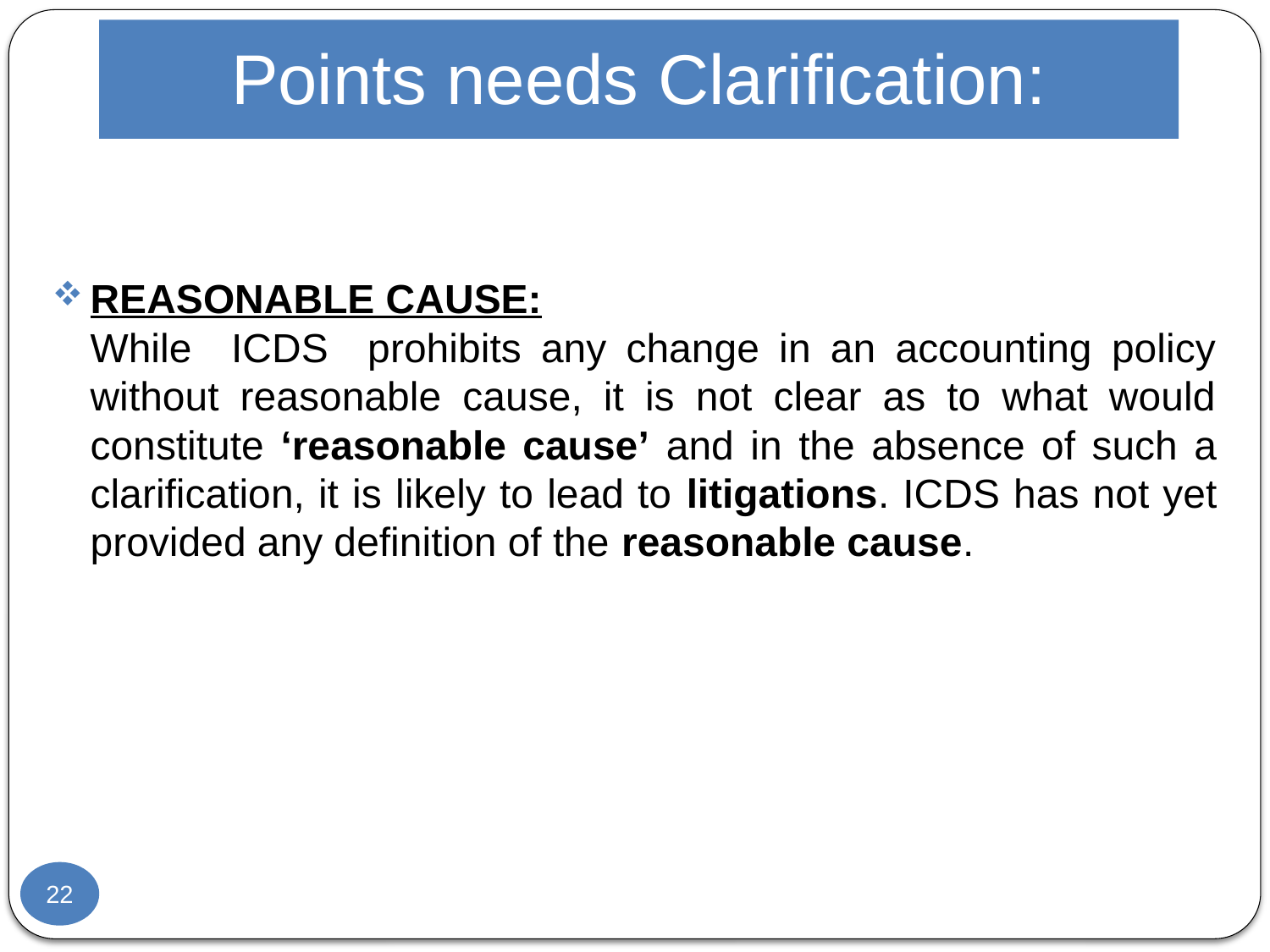

# Points needs Clarification:

REASONABLE CAUSE:
	While  ICDS  prohibits any change in an accounting policy without reasonable cause, it is not clear as to what would constitute ‘reasonable cause’ and in the absence of such a clarification, it is likely to lead to litigations. ICDS has not yet provided any definition of the reasonable cause.
22